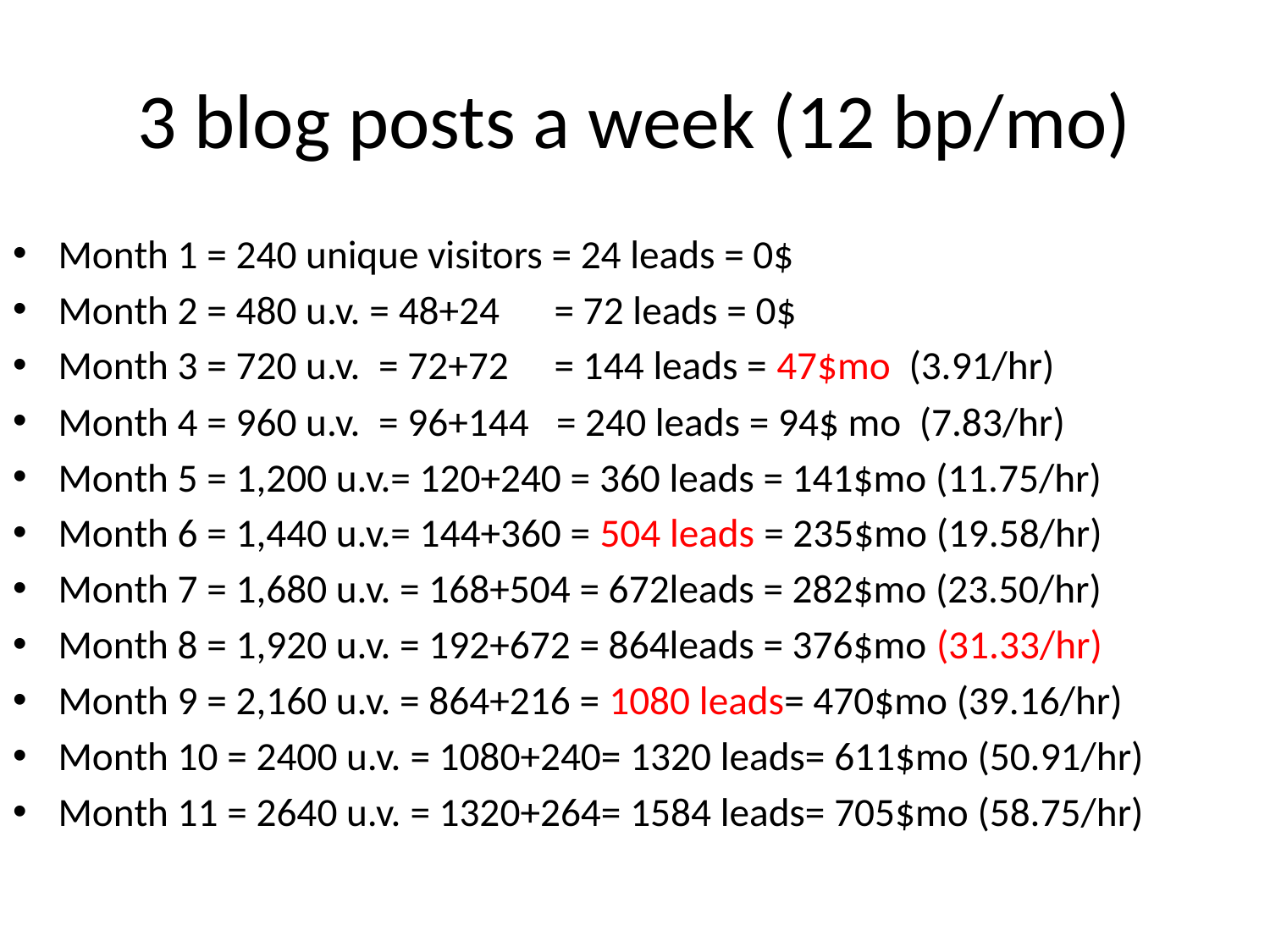

# 3 blog posts a week (12 bp/mo)
Month 1 = 240 unique visitors = 24 leads = 0$
Month 2 = 480 u.v. = 48+24      = 72 leads = 0$
Month 3 = 720 u.v.  = 72+72     = 144 leads = 47$mo  (3.91/hr)
Month 4 = 960 u.v.  = 96+144   = 240 leads = 94$ mo  (7.83/hr)
Month 5 = 1,200 u.v.= 120+240 = 360 leads = 141$mo (11.75/hr)
Month 6 = 1,440 u.v.= 144+360 = 504 leads = 235$mo (19.58/hr)
Month 7 = 1,680 u.v. = 168+504 = 672leads = 282$mo (23.50/hr)
Month 8 = 1,920 u.v. = 192+672 = 864leads = 376$mo (31.33/hr)
Month 9 = 2,160 u.v. = 864+216 = 1080 leads= 470$mo (39.16/hr)
Month 10 = 2400 u.v. = 1080+240= 1320 leads= 611$mo (50.91/hr)
Month 11 = 2640 u.v. = 1320+264= 1584 leads= 705$mo (58.75/hr)